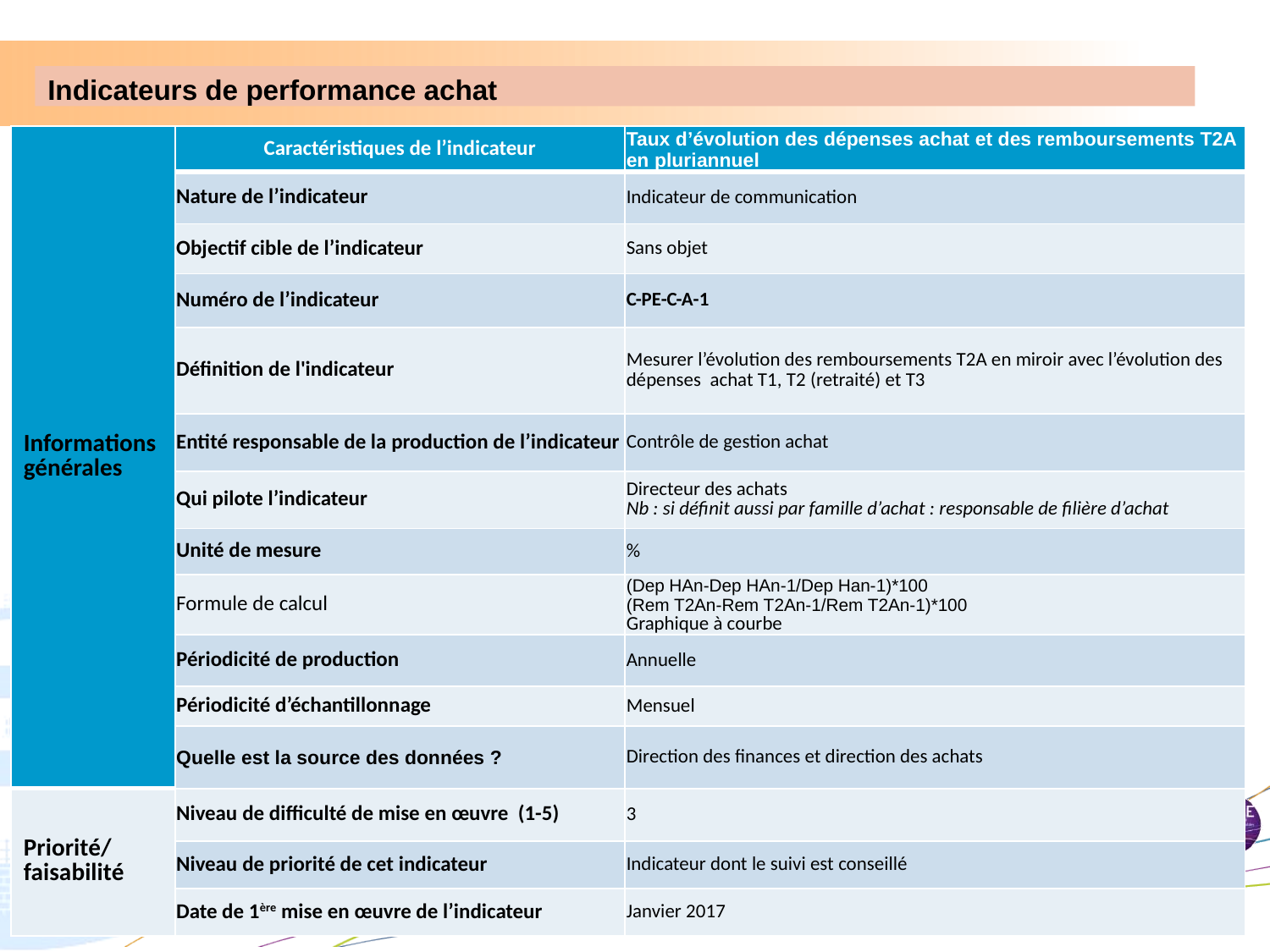

Indicateurs de performance achat
| Informations générales | Caractéristiques de l’indicateur | Taux d’évolution des dépenses achat et des remboursements T2A en pluriannuel |
| --- | --- | --- |
|  | Nature de l’indicateur | Indicateur de communication |
|  | Objectif cible de l’indicateur | Sans objet |
|  | Numéro de l’indicateur | C-PE-C-A-1 |
|  | Définition de l'indicateur | Mesurer l’évolution des remboursements T2A en miroir avec l’évolution des dépenses achat T1, T2 (retraité) et T3 |
|  | Entité responsable de la production de l’indicateur | Contrôle de gestion achat |
|  | Qui pilote l’indicateur | Directeur des achats Nb : si définit aussi par famille d’achat : responsable de filière d’achat |
|  | Unité de mesure | % |
|  | Formule de calcul | (Dep HAn-Dep HAn-1/Dep Han-1)\*100 (Rem T2An-Rem T2An-1/Rem T2An-1)\*100 Graphique à courbe |
|  | Périodicité de production | Annuelle |
|  | Périodicité d’échantillonnage | Mensuel |
|  | Quelle est la source des données ? | Direction des finances et direction des achats |
| Priorité/ faisabilité | Niveau de difficulté de mise en œuvre (1-5) | 3 |
|  | Niveau de priorité de cet indicateur | Indicateur dont le suivi est conseillé |
|  | Date de 1ère mise en œuvre de l’indicateur | Janvier 2017 |
7